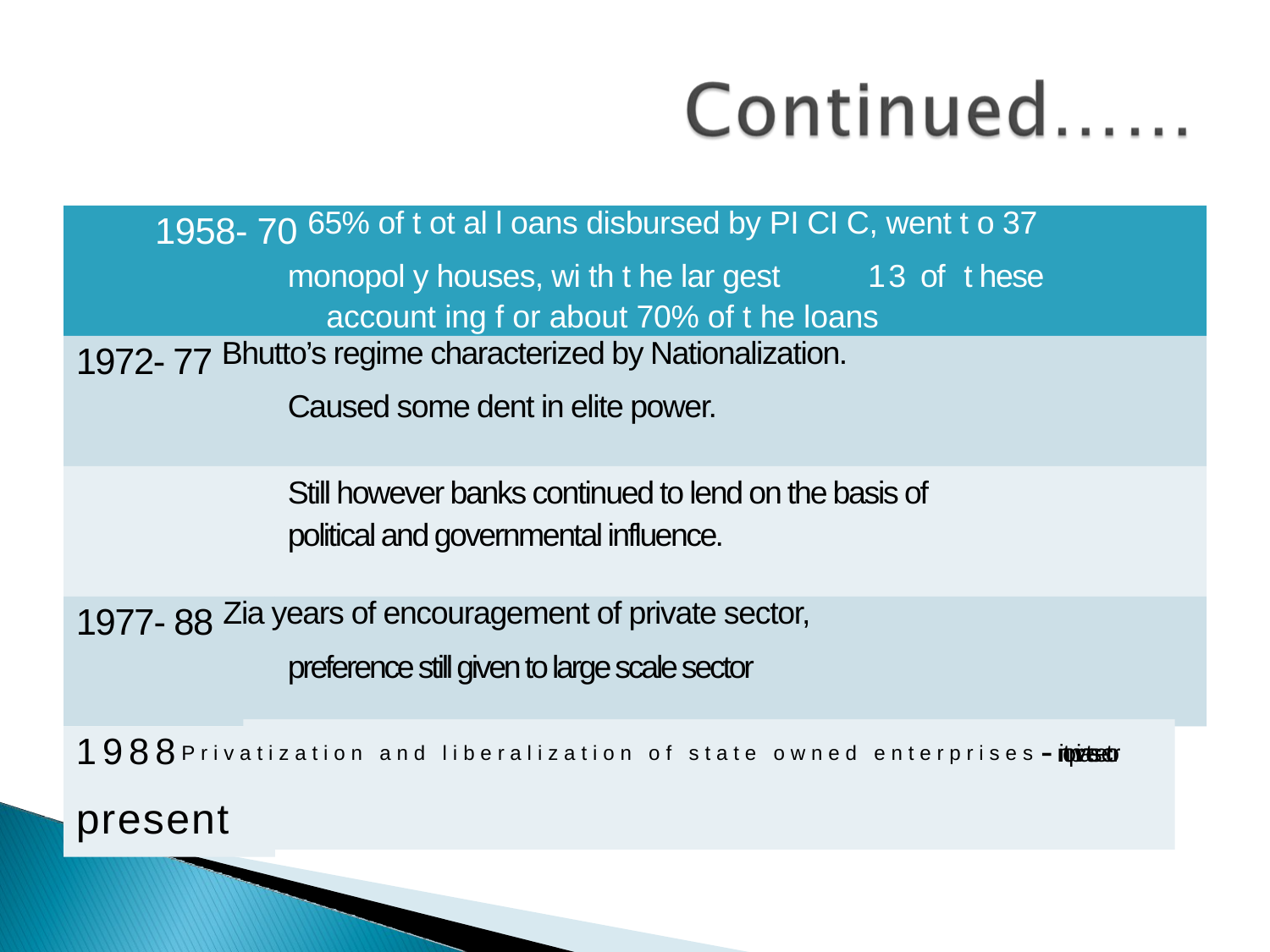

1958- 70 65% of t ot al l oans disbursed by PI CI C, went t o 37
account ing f or about 70% of t he loans

monopol y houses, wi th t he lar gest
13
of
t hese

1972- 77 Bhutto’s regime characterized by Nationalization.

Caused some dent in elite power.

Still however banks continued to lend on the basis of
political and governmental influence.

1977- 88 Zia years of encouragement of private sector,

preference still given to large scale sector

1988Privatization and liberalization of state owned enterprises-  in to  private     s ector.
present